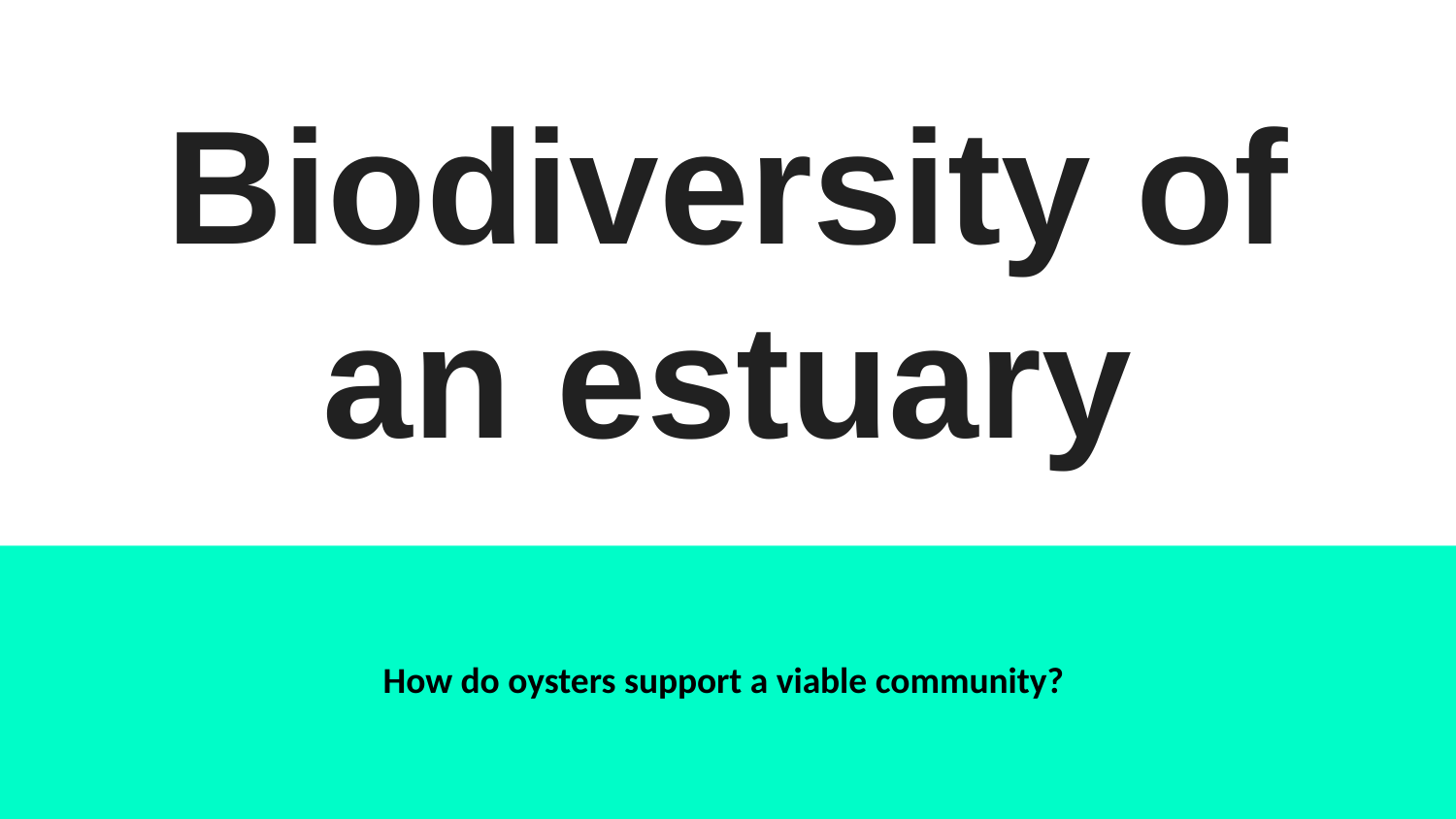

# Biodiversity of an estuary
How do oysters support a viable community?